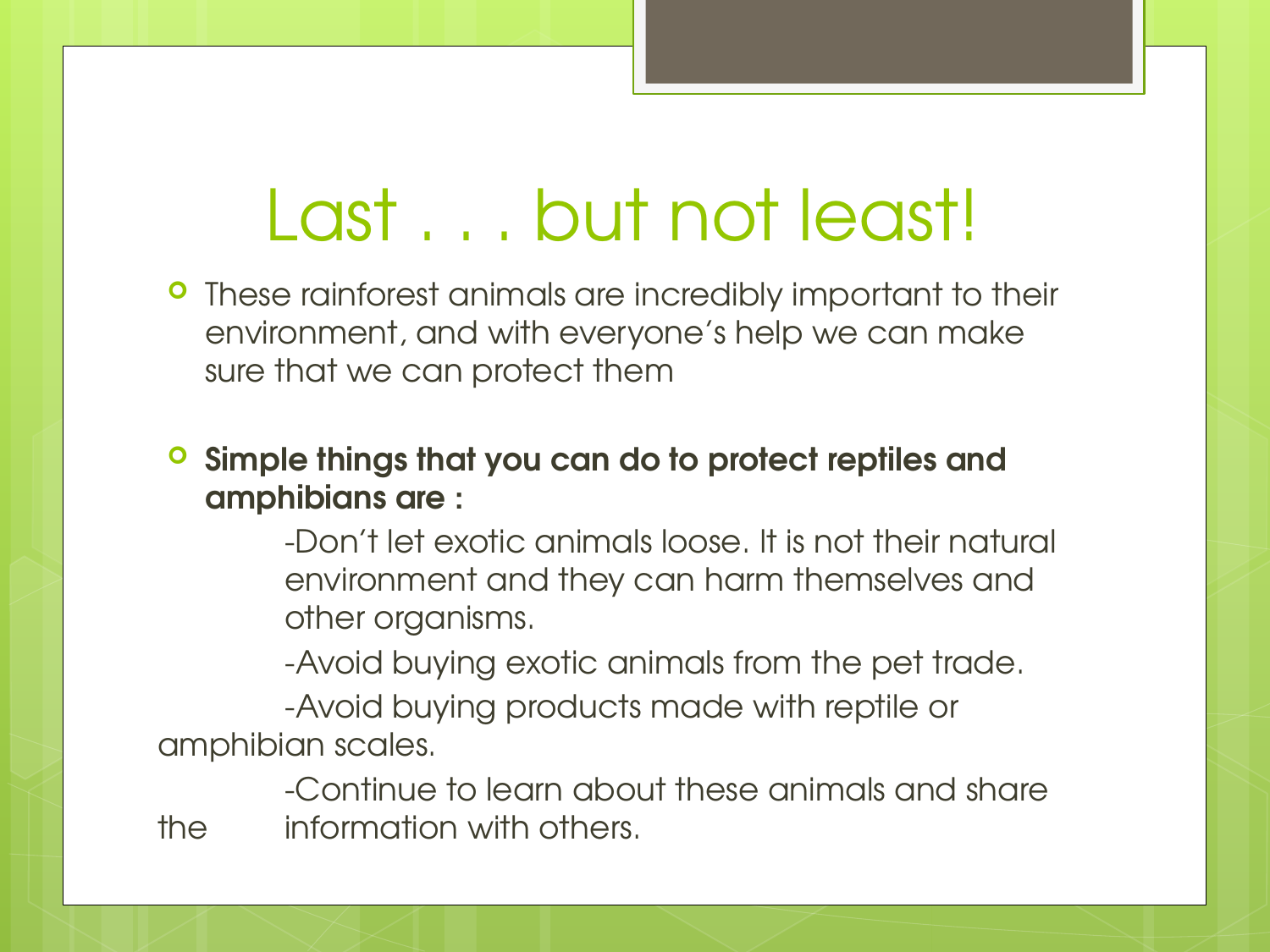

# Last . . . but not least!
These rainforest animals are incredibly important to their environment, and with everyone’s help we can make sure that we can protect them

Simple things that you can do to protect reptiles and amphibians are :
	-Don’t let exotic animals loose. It is not their natural 	environment and they can harm themselves and   	other organisms.
	-Avoid buying exotic animals from the pet trade.
	-Avoid buying products made with reptile or 	amphibian scales.
	-Continue to learn about these animals and share the 	information with others.